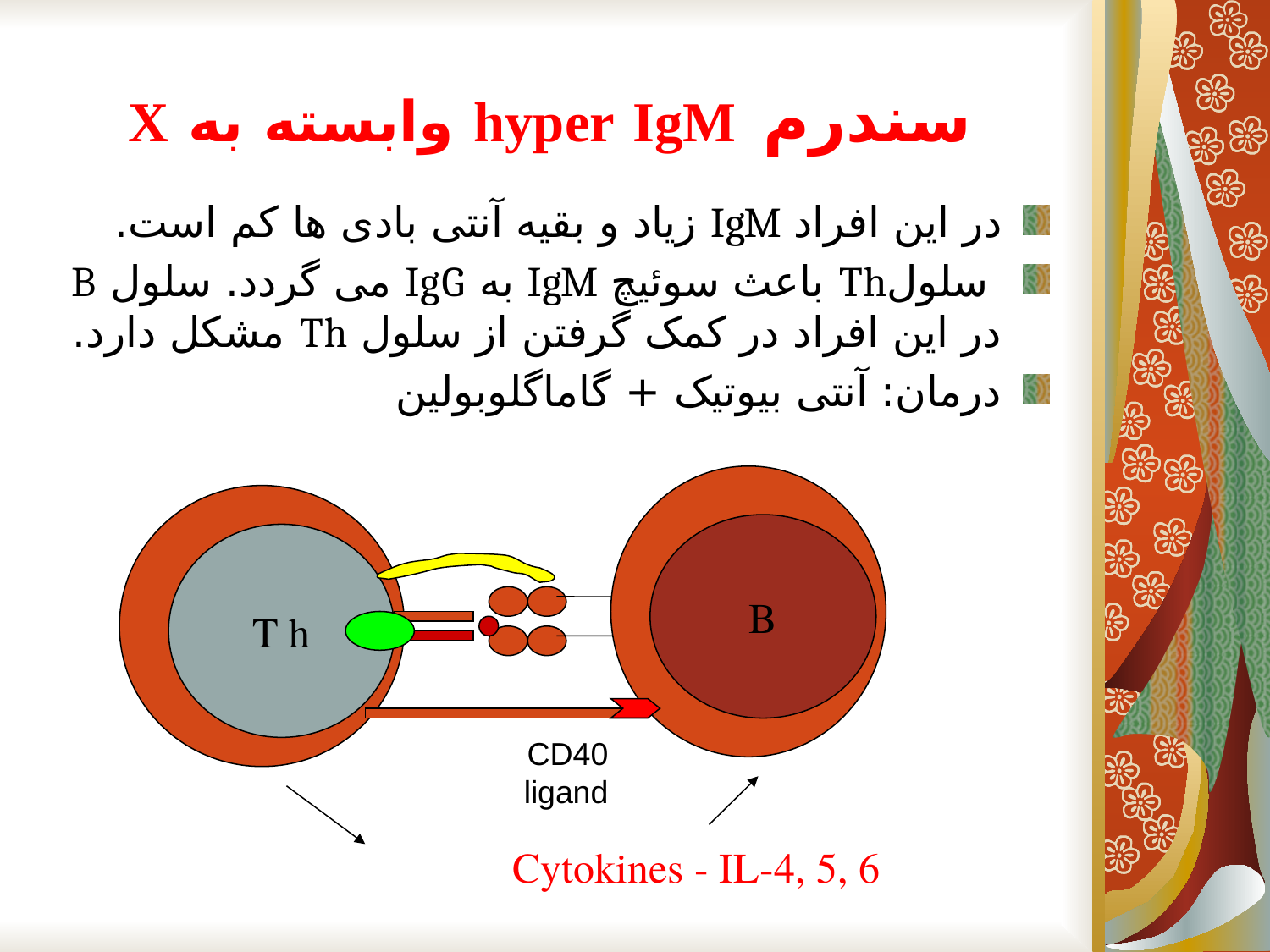

# سندرم hyper IgM وابسته به X
در این افراد IgM زیاد و بقیه آنتی بادی ها کم است.
 سلولTh باعث سوئیچ IgM به IgG می گردد. سلول B در این افراد در کمک گرفتن از سلول Th مشکل دارد.
درمان: آنتی بیوتیک + گاماگلوبولین

B
T h

CD40 ligand

Cytokines - IL-4, 5, 6